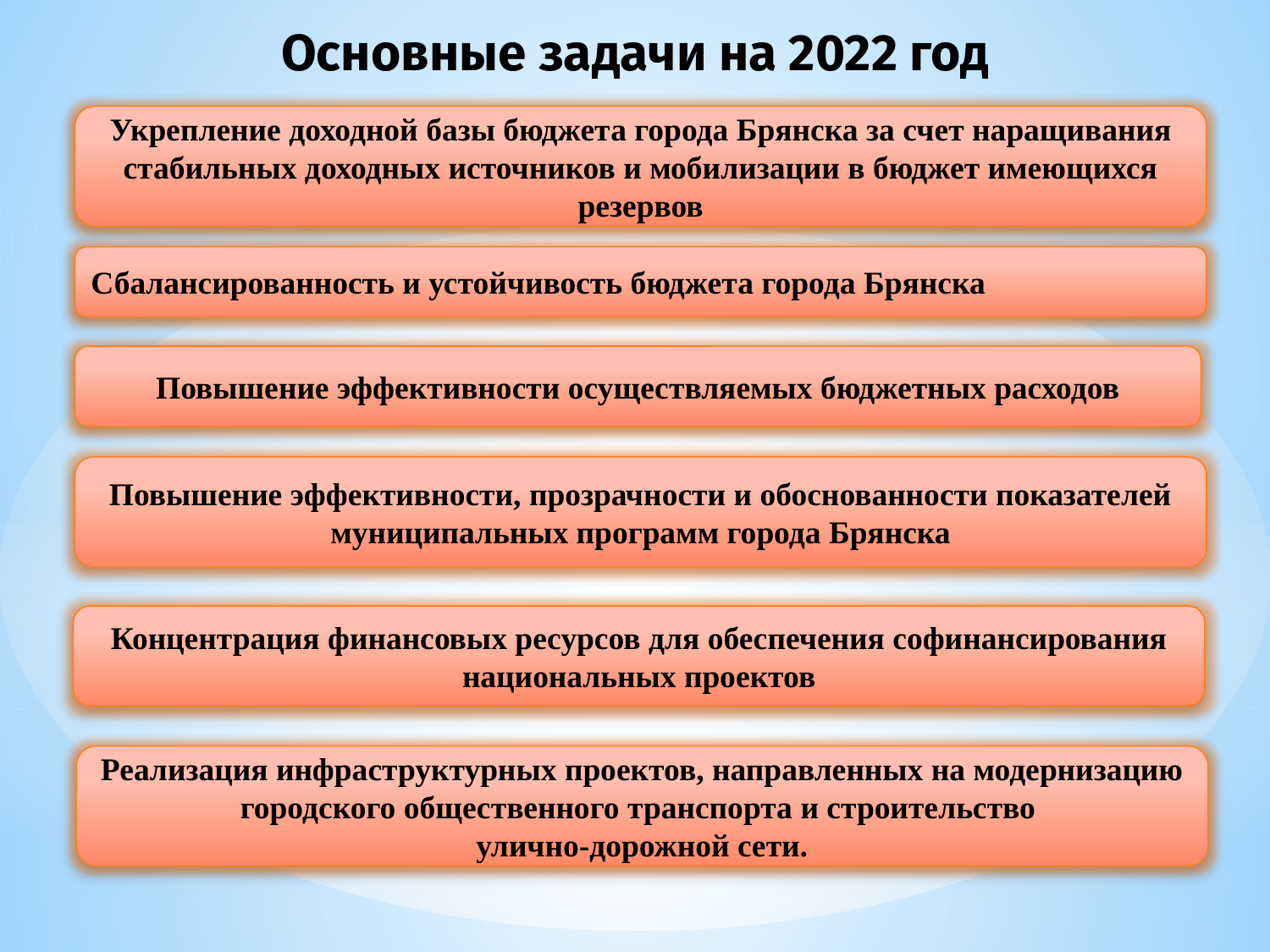

# Основные задачи на 2022 год
Укрепление доходной базы бюджета города Брянска за счет наращивания стабильных доходных источников и мобилизации в бюджет имеющихся резервов
Сбалансированность и устойчивость бюджета города Брянска
Повышение эффективности осуществляемых бюджетных расходов
Повышение эффективности, прозрачности и обоснованности показателей муниципальных программ города Брянска
Концентрация финансовых ресурсов для обеспечения софинансирования национальных проектов
Реализация инфраструктурных проектов, направленных на модернизацию городского общественного транспорта и строительство
улично-дорожной сети.